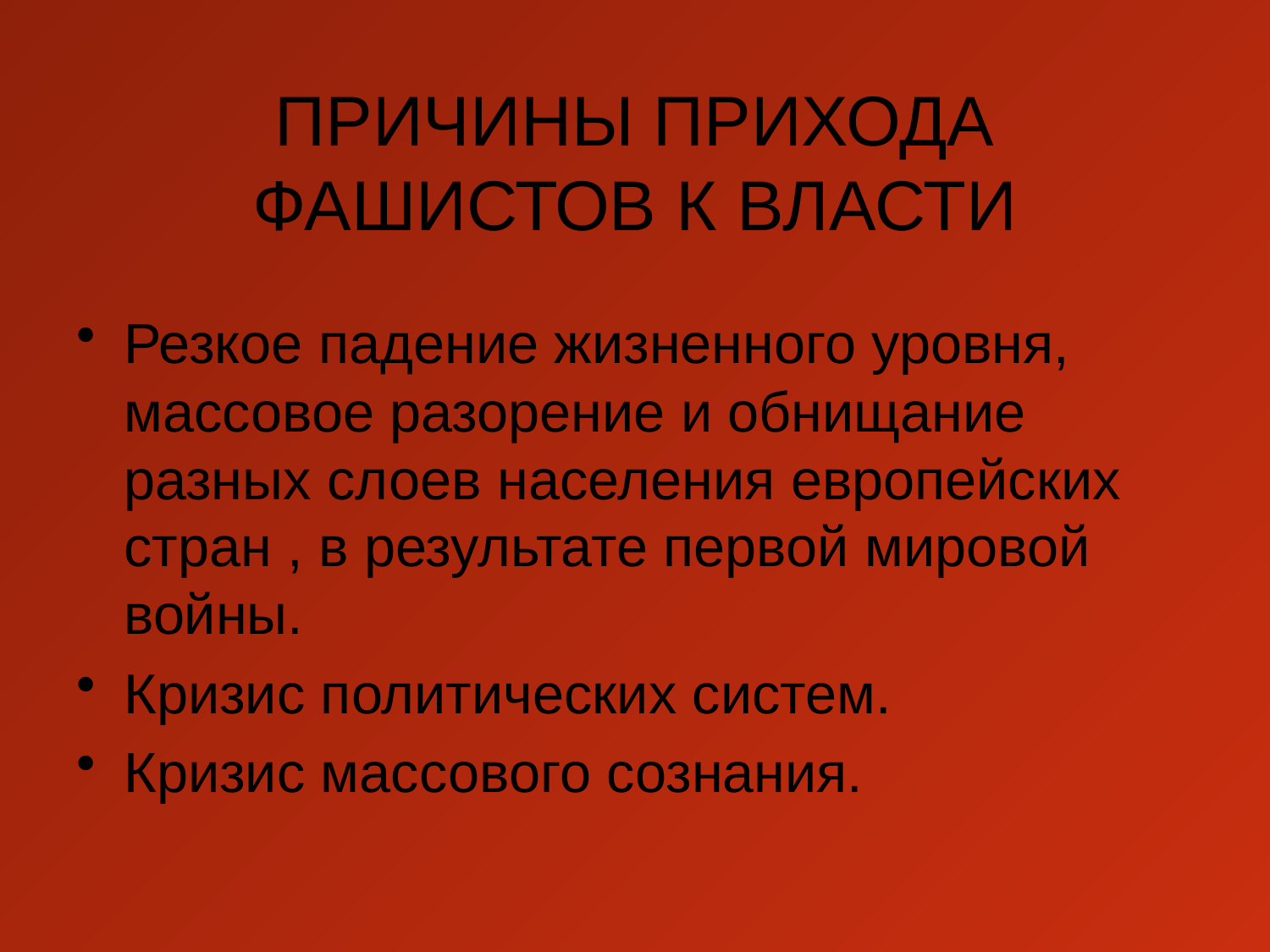

# ПРИЧИНЫ ПРИХОДА ФАШИСТОВ К ВЛАСТИ

Резкое падение жизненного уровня, массовое разорение и обнищание разных слоев населения европейских стран , в результате первой мировой войны.
Кризис политических систем.
Кризис массового сознания.